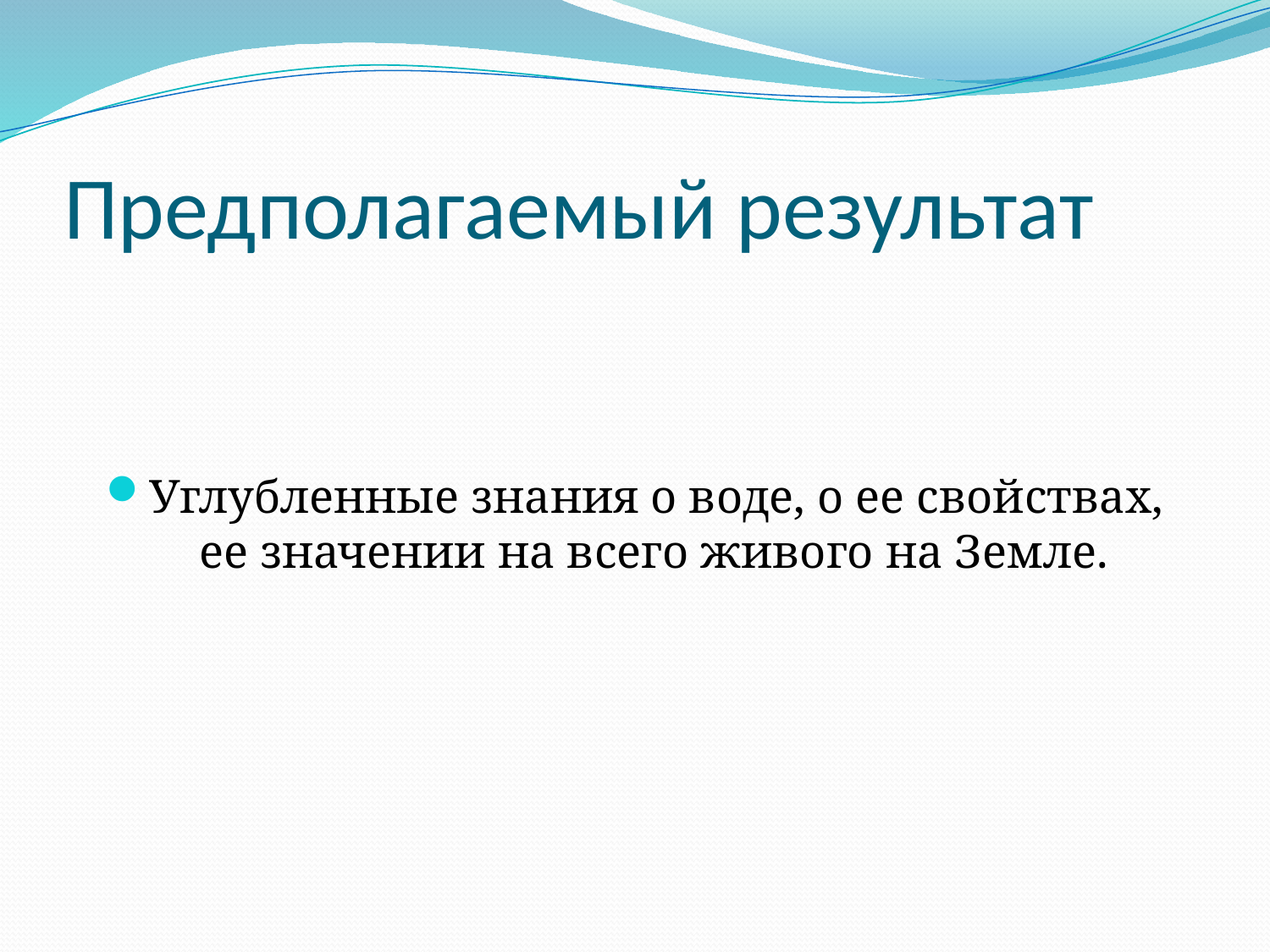

# Предполагаемый результат

Углубленные знания о воде, о ее свойствах, ее значении на всего живого на Земле.